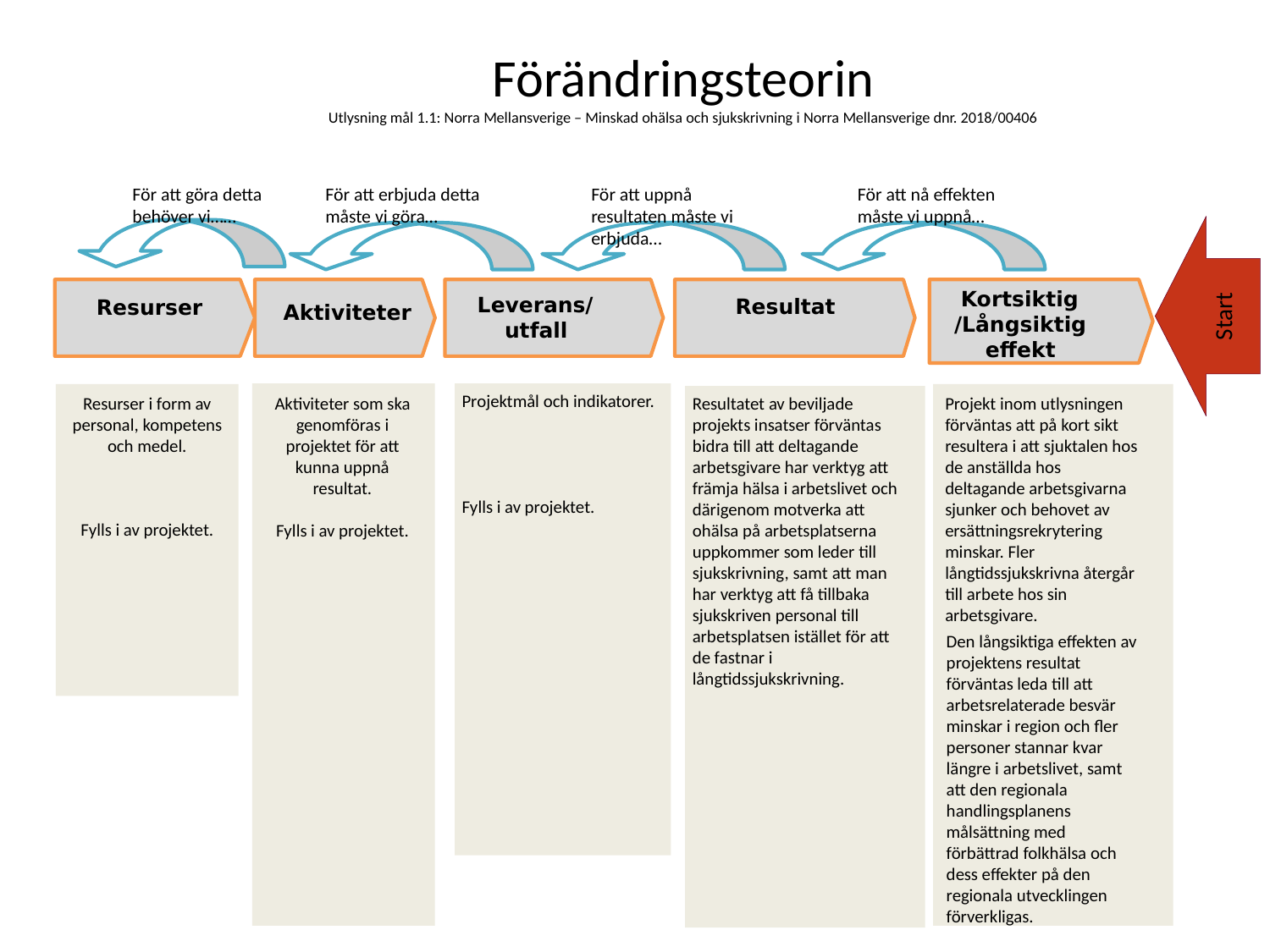

# Förändringsteorin Utlysning mål 1.1: Norra Mellansverige – Minskad ohälsa och sjukskrivning i Norra Mellansverige dnr. 2018/00406
För att göra detta behöver vi……
För att erbjuda detta måste vi göra…
För att uppnå resultaten måste vi erbjuda…
För att nå effekten måste vi uppnå…
Start

Kortsiktig /Långsiktig effekt
Leverans/ utfall
Resultat
Resurser
Aktiviteter

Projektmål och indikatorer.

Fylls i av projektet.

Resurser i form av personal, kompetens och medel.

Fylls i av projektet.

Aktiviteter som ska genomföras i projektet för att kunna uppnå resultat.

Fylls i av projektet.
Resultatet av beviljade projekts insatser förväntas bidra till att deltagande arbetsgivare har verktyg att främja hälsa i arbetslivet och därigenom motverka att ohälsa på arbetsplatserna uppkommer som leder till sjukskrivning, samt att man har verktyg att få tillbaka sjukskriven personal till arbetsplatsen istället för att de fastnar i långtidssjukskrivning.

Projekt inom utlysningen förväntas att på kort sikt resultera i att sjuktalen hos de anställda hos deltagande arbetsgivarna sjunker och behovet av ersättningsrekrytering minskar. Fler långtidssjukskrivna återgår till arbete hos sin arbetsgivare.
Den långsiktiga effekten av projektens resultat förväntas leda till att arbetsrelaterade besvär minskar i region och fler personer stannar kvar längre i arbetslivet, samt att den regionala handlingsplanens målsättning med förbättrad folkhälsa och dess effekter på den regionala utvecklingen förverkligas.